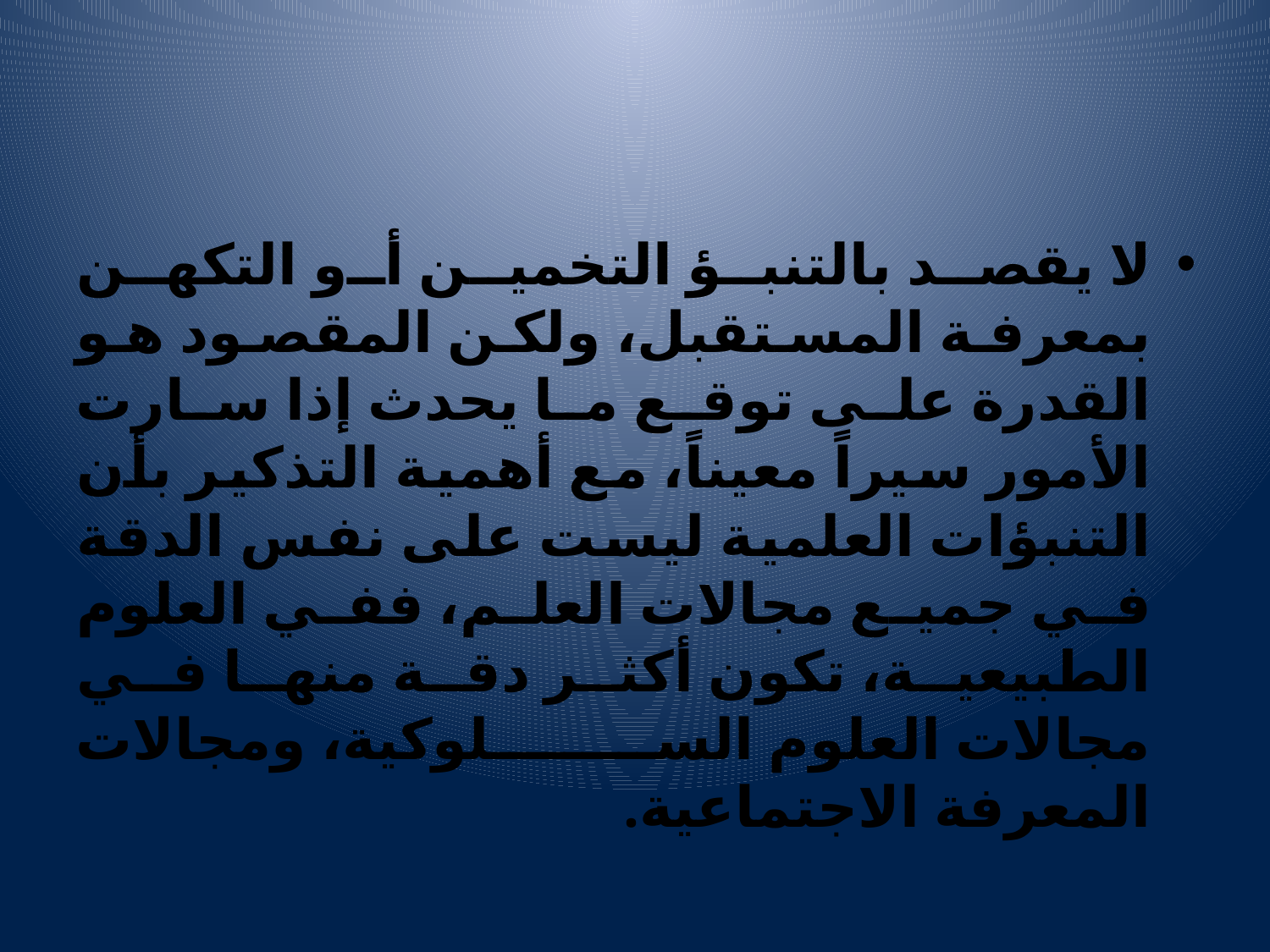

#
لا يقصد بالتنبؤ التخمين أو التكهن بمعرفة المستقبل، ولكن المقصود هو القدرة على توقع ما يحدث إذا سارت الأمور سيراً معيناً، مع أهمية التذكير بأن التنبؤات العلمية ليست على نفس الدقة في جميع مجالات العلم، ففي العلوم الطبيعية، تكون أكثر دقة منها في مجالات العلوم السلوكية، ومجالات المعرفة الاجتماعية.